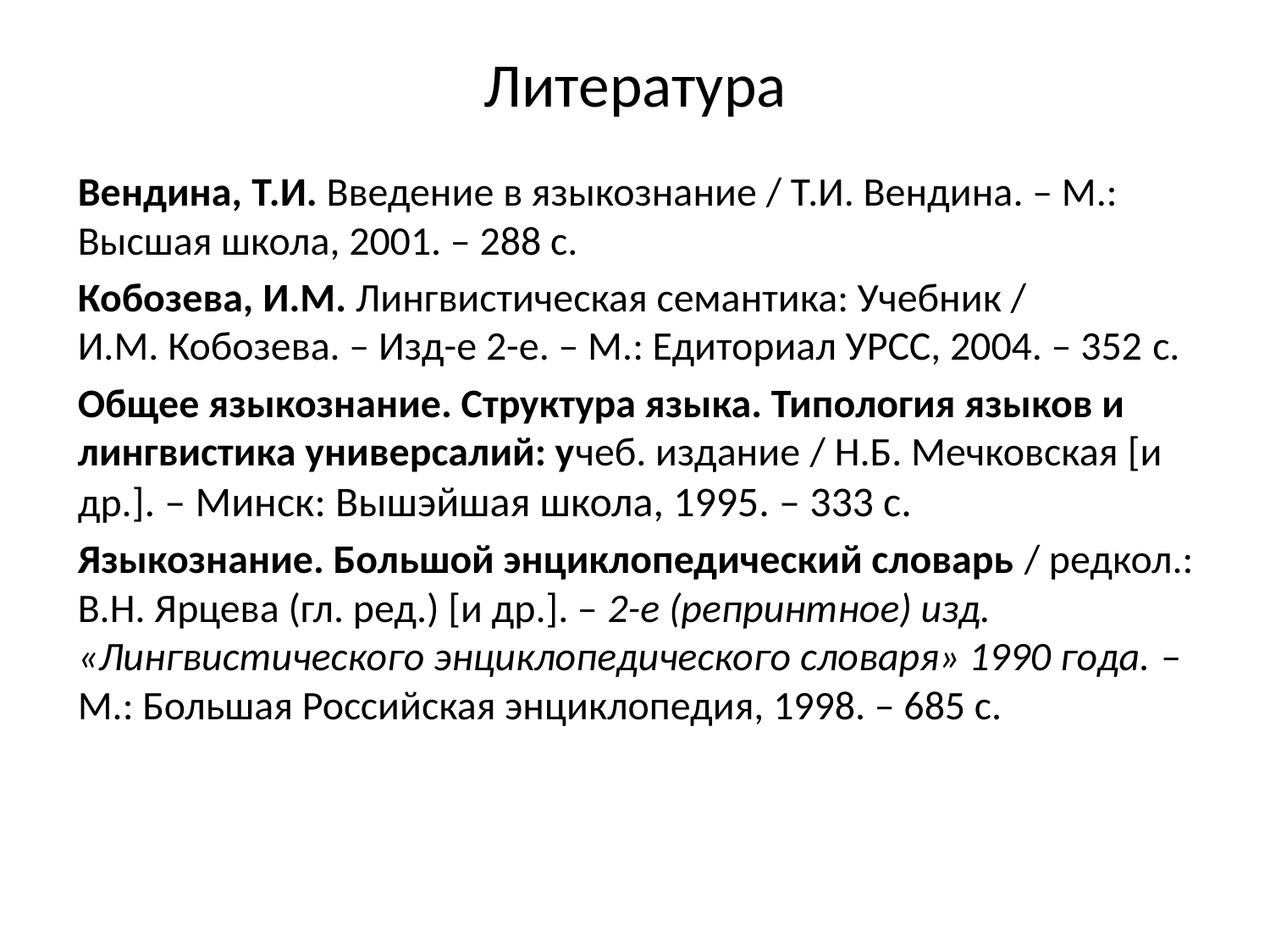

# Литература
Вендина, Т.И. Введение в языкознание / Т.И. Вендина. – М.: Высшая школа, 2001. – 288 с.
Кобозева, И.М. Лингвистическая семантика: Учебник / И.М. Кобозева. – Изд-е 2-е. – М.: Едиториал УРСС, 2004. – 352 с.
Общее языкознание. Структура языка. Типология языков и лингвистика универсалий: учеб. издание / Н.Б. Мечковская [и др.]. – Минск: Вышэйшая школа, 1995. – 333 с.
Языкознание. Большой энциклопедический словарь / редкол.: В.Н. Ярцева (гл. ред.) [и др.]. – 2-е (репринтное) изд. «Лингвистического энциклопедического словаря» 1990 года. – М.: Большая Российская энциклопедия, 1998. – 685 с.